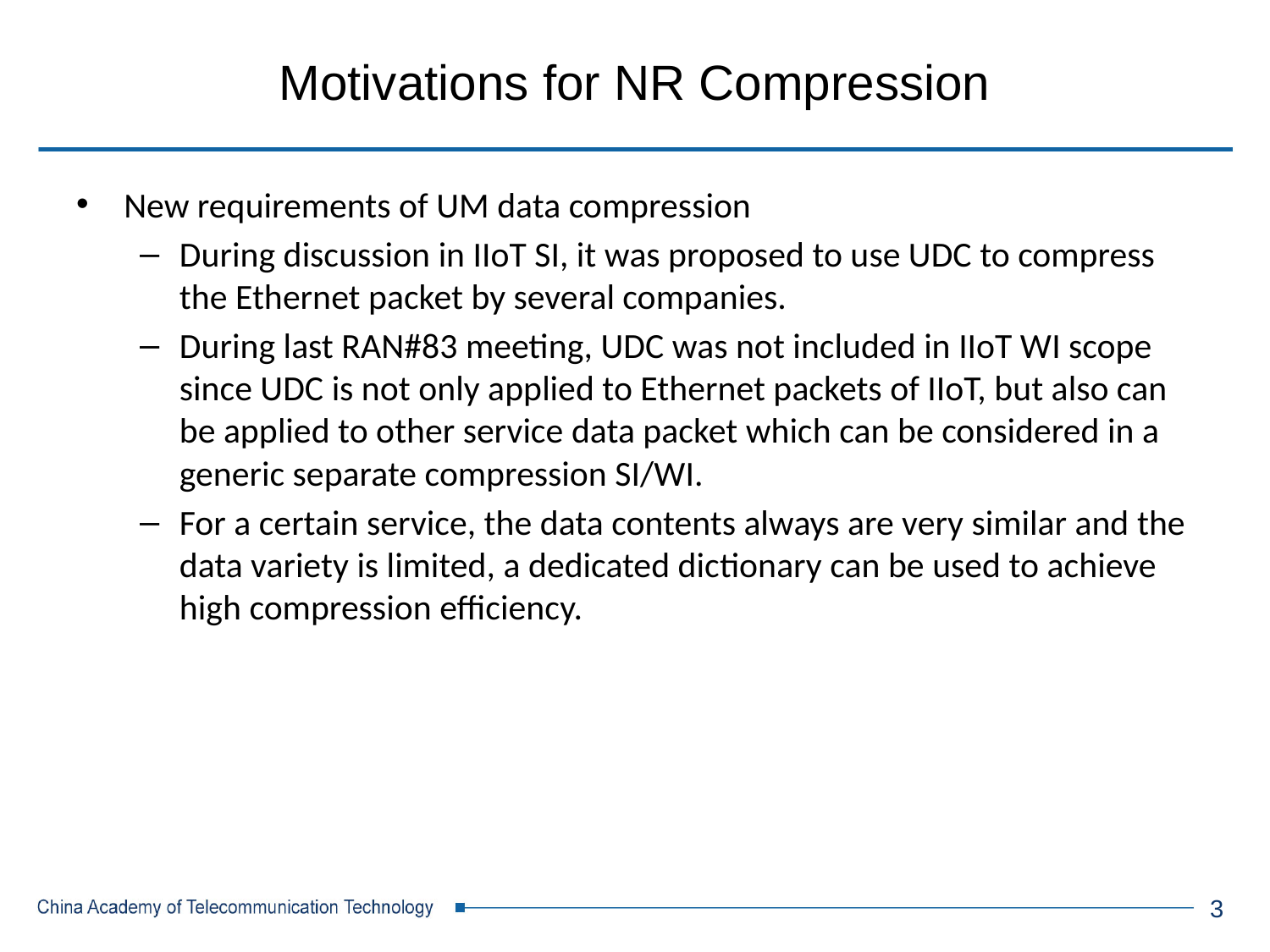

# Motivations for NR Compression
New requirements of UM data compression
During discussion in IIoT SI, it was proposed to use UDC to compress the Ethernet packet by several companies.
During last RAN#83 meeting, UDC was not included in IIoT WI scope since UDC is not only applied to Ethernet packets of IIoT, but also can be applied to other service data packet which can be considered in a generic separate compression SI/WI.
For a certain service, the data contents always are very similar and the data variety is limited, a dedicated dictionary can be used to achieve high compression efficiency.
3